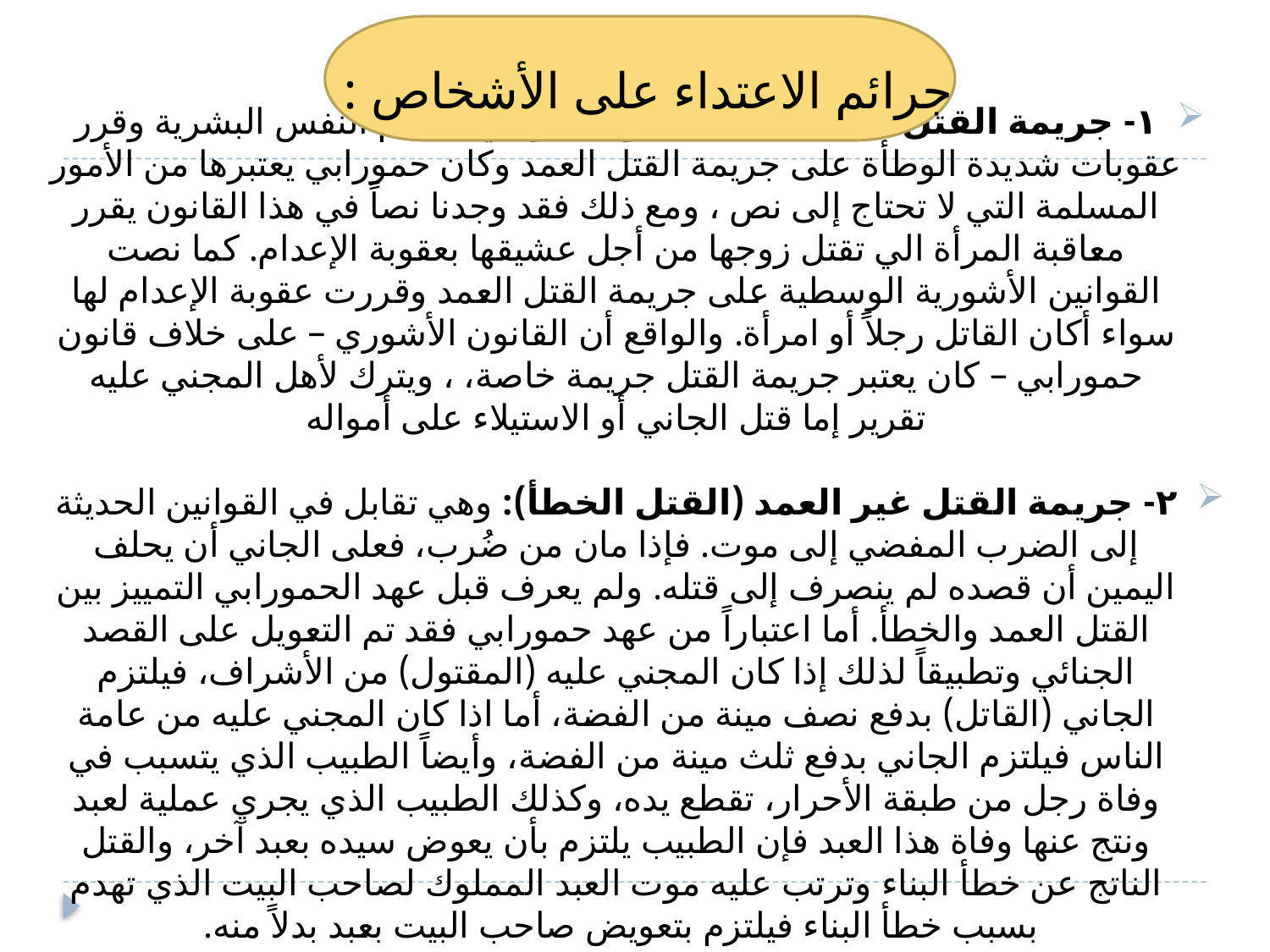

جرائم الاعتداء على الأشخاص :

١- جريمة القتل العمد: حمى القانون العراقي القديم النفس البشرية وقرر عقوبات شديدة الوطأة على جريمة القتل العمد وكان حمورابي يعتبرها من الأمور المسلمة التي لا تحتاج إلى نص ، ومع ذلك فقد وجدنا نصاً في هذا القانون يقرر معاقبة المرأة الي تقتل زوجها من أجل عشيقها بعقوبة الإعدام. كما نصت القوانين الأشورية الوسطية على جريمة القتل العمد وقررت عقوبة الإعدام لها سواء أكان القاتل رجلاً أو امرأة. والواقع أن القانون الأشوري – على خلاف قانون حمورابي – كان يعتبر جريمة القتل جريمة خاصة، ، ويترك لأهل المجني عليه تقرير إما قتل الجاني أو الاستيلاء على أمواله

٢- جريمة القتل غير العمد (القتل الخطأ): وهي تقابل في القوانين الحديثة إلى الضرب المفضي إلى موت. فإذا مان من ضُرب، فعلى الجاني أن يحلف اليمين أن قصده لم ينصرف إلى قتله. ولم يعرف قبل عهد الحمورابي التمييز بين القتل العمد والخطأ. أما اعتباراً من عهد حمورابي فقد تم التعويل على القصد الجنائي وتطبيقاً لذلك إذا كان المجني عليه (المقتول) من الأشراف، فيلتزم الجاني (القاتل) بدفع نصف مينة من الفضة، أما اذا كان المجني عليه من عامة الناس فيلتزم الجاني بدفع ثلث مينة من الفضة، وأيضاً الطبيب الذي يتسبب في وفاة رجل من طبقة الأحرار، تقطع يده، وكذلك الطبيب الذي يجري عملية لعبد ونتج عنها وفاة هذا العبد فإن الطبيب يلتزم بأن يعوض سيده بعبد آخر، والقتل الناتج عن خطأ البناء وترتب عليه موت العبد المملوك لصاحب البيت الذي تهدم بسبب خطأ البناء فيلتزم بتعويض صاحب البيت بعبد بدلاً منه.